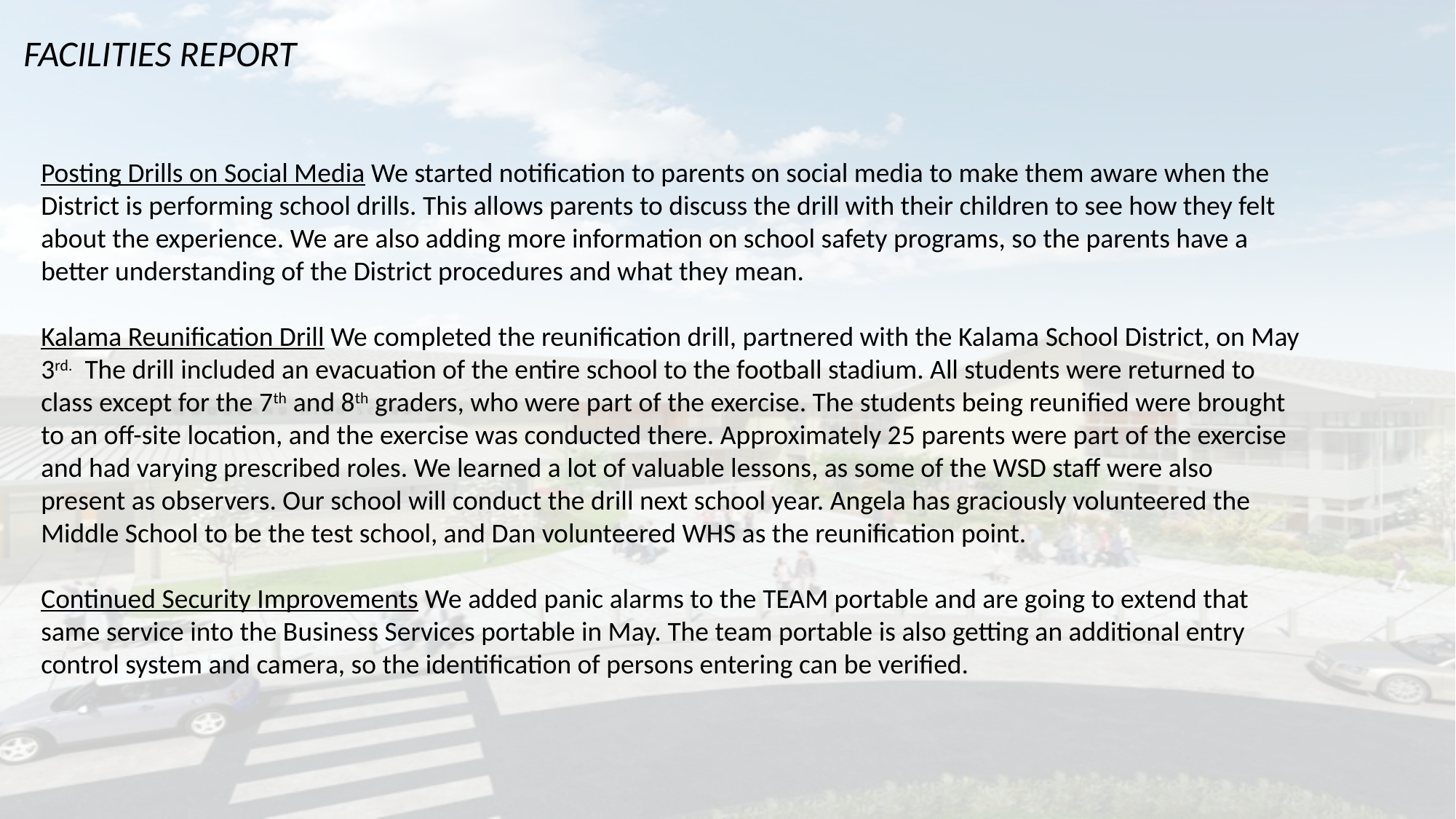

FACILITIES REPORT

#
Posting Drills on Social Media We started notification to parents on social media to make them aware when the District is performing school drills. This allows parents to discuss the drill with their children to see how they felt about the experience. We are also adding more information on school safety programs, so the parents have a better understanding of the District procedures and what they mean.

Kalama Reunification Drill We completed the reunification drill, partnered with the Kalama School District, on May 3rd.  The drill included an evacuation of the entire school to the football stadium. All students were returned to class except for the 7th and 8th graders, who were part of the exercise. The students being reunified were brought to an off-site location, and the exercise was conducted there. Approximately 25 parents were part of the exercise and had varying prescribed roles. We learned a lot of valuable lessons, as some of the WSD staff were also present as observers. Our school will conduct the drill next school year. Angela has graciously volunteered the Middle School to be the test school, and Dan volunteered WHS as the reunification point.

Continued Security Improvements We added panic alarms to the TEAM portable and are going to extend that same service into the Business Services portable in May. The team portable is also getting an additional entry control system and camera, so the identification of persons entering can be verified.